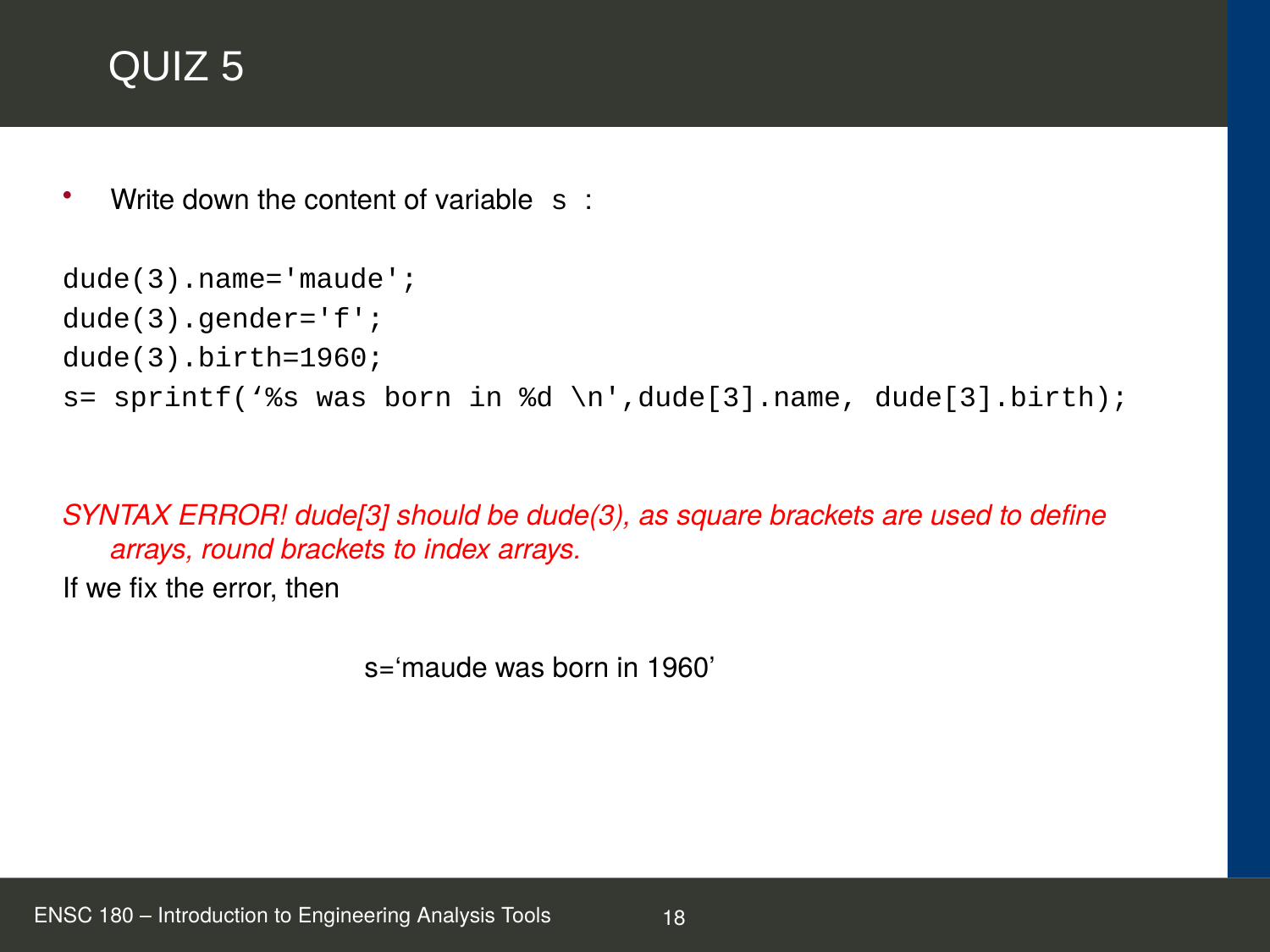

# QUIZ 5
Write down the content of variable s :

dude(3).name='maude';
dude(3).gender='f';
dude(3).birth=1960;
s= sprintf(‘%s was born in %d \n',dude[3].name, dude[3].birth);

SYNTAX ERROR! dude[3] should be dude(3), as square brackets are used to define arrays, round brackets to index arrays.
If we fix the error, then

			s=‘maude was born in 1960’

ENSC 180 – Introduction to Engineering Analysis Tools